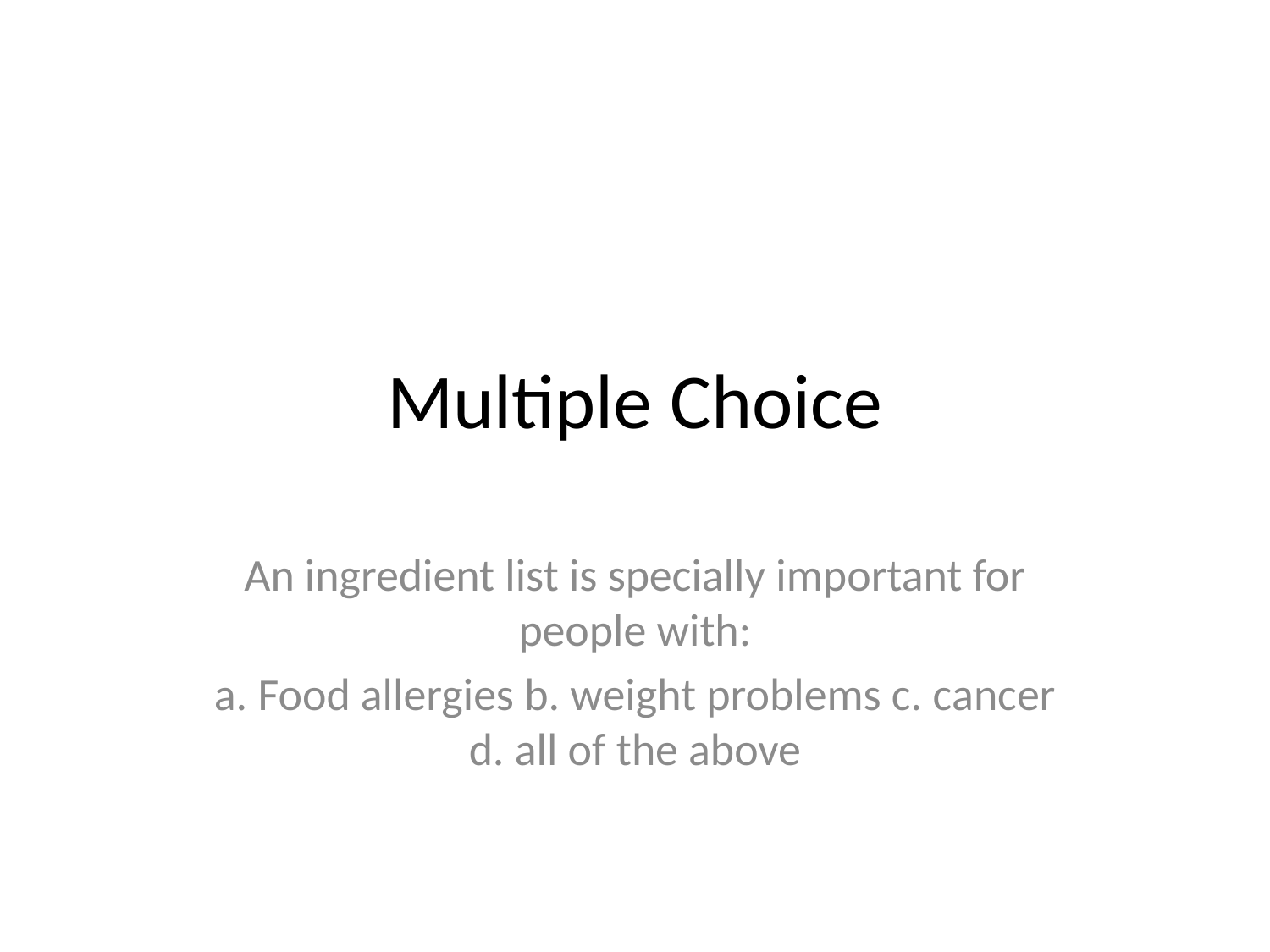

# Multiple Choice
An ingredient list is specially important for people with:
a. Food allergies b. weight problems c. cancer d. all of the above